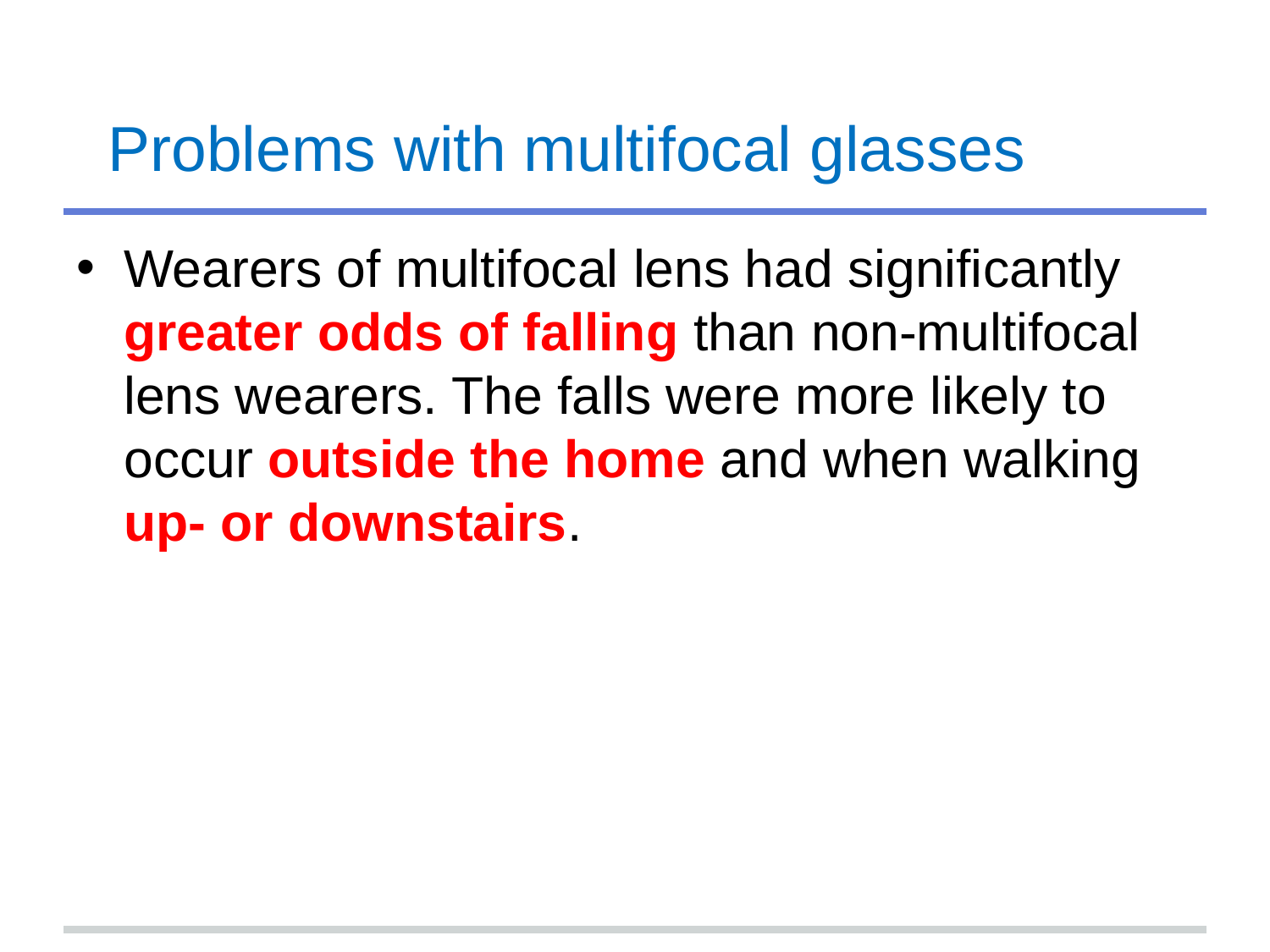

# Problems with multifocal glasses
Wearers of multifocal lens had significantly greater odds of falling than non-multifocal lens wearers. The falls were more likely to occur outside the home and when walking up- or downstairs.